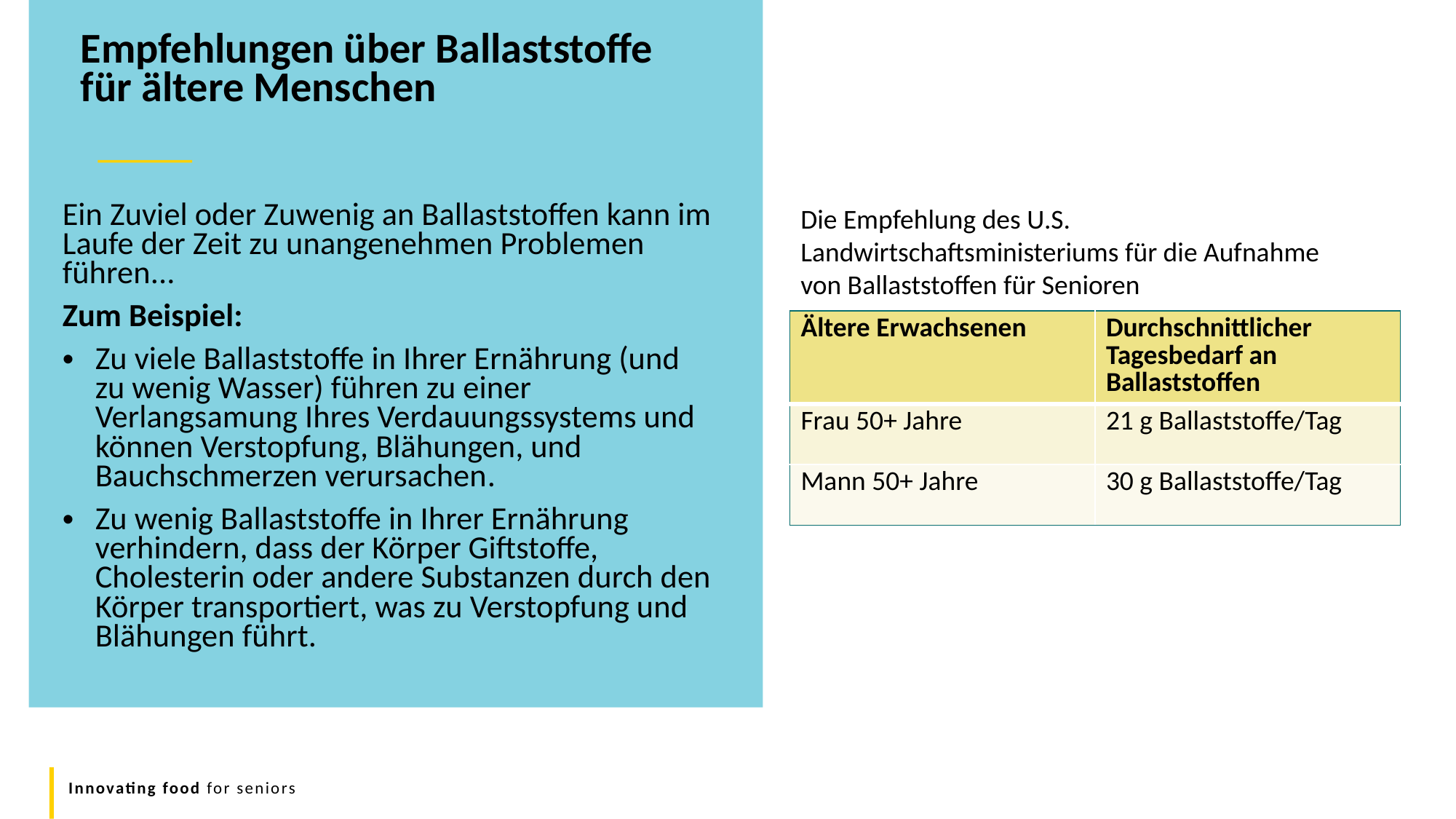

Empfehlungen über Ballaststoffe für ältere Menschen
Ein Zuviel oder Zuwenig an Ballaststoffen kann im Laufe der Zeit zu unangenehmen Problemen führen...
Zum Beispiel:
Zu viele Ballaststoffe in Ihrer Ernährung (und zu wenig Wasser) führen zu einer Verlangsamung Ihres Verdauungssystems und können Verstopfung, Blähungen, und Bauchschmerzen verursachen.
Zu wenig Ballaststoffe in Ihrer Ernährung verhindern, dass der Körper Giftstoffe, Cholesterin oder andere Substanzen durch den Körper transportiert, was zu Verstopfung und Blähungen führt.

Die Empfehlung des U.S. Landwirtschaftsministeriums für die Aufnahme von Ballaststoffen für Senioren
| Ältere Erwachsenen | Durchschnittlicher Tagesbedarf an Ballaststoffen |
| --- | --- |
| Frau 50+ Jahre | 21 g Ballaststoffe/Tag |
| Mann 50+ Jahre | 30 g Ballaststoffe/Tag |